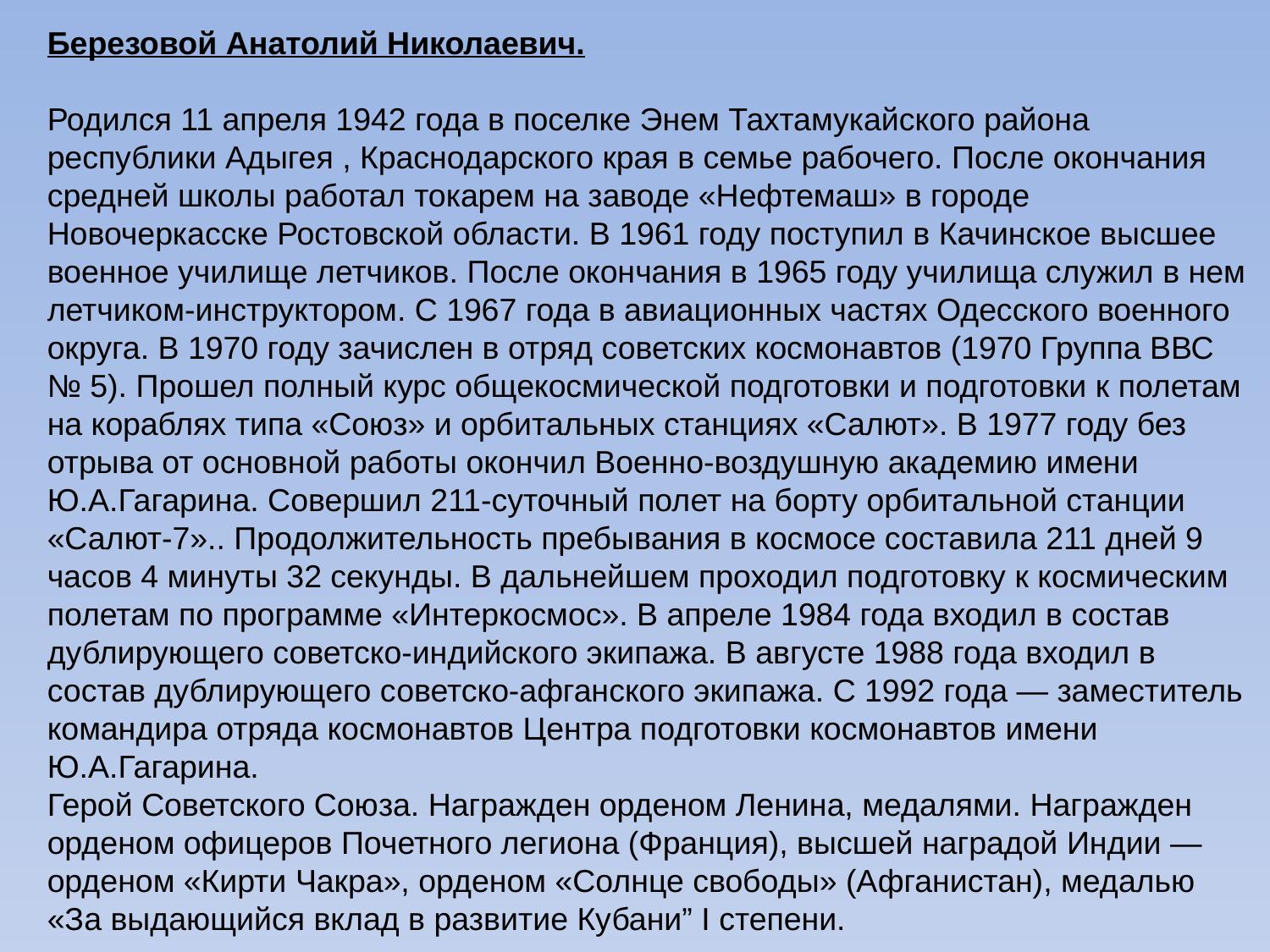

Березовой Анатолий Николаевич.
Родился 11 апреля 1942 года в поселке Энем Тахтамукайского района республики Адыгея , Краснодарского края в семье рабочего. После окончания средней школы работал токарем на заводе «Нефтемаш» в городе Новочеркасске Ростовской области. В 1961 году поступил в Качинское высшее военное училище летчиков. После окончания в 1965 году училища служил в нем летчиком-инструктором. С 1967 года в авиационных частях Одесского военного округа. В 1970 году зачислен в отряд советских космонавтов (1970 Группа ВВС № 5). Прошел полный курс общекосмической подготовки и подготовки к полетам на кораблях типа «Союз» и орбитальных станциях «Салют». В 1977 году без отрыва от основной работы окончил Военно-воздушную академию имени Ю.А.Гагарина. Совершил 211-суточный полет на борту орбитальной станции «Салют-7».. Продолжительность пребывания в космосе составила 211 дней 9 часов 4 минуты 32 секунды. В дальнейшем проходил подготовку к космическим полетам по программе «Интеркосмос». В апреле 1984 года входил в состав дублирующего советско-индийского экипажа. В августе 1988 года входил в состав дублирующего советско-афганского экипажа. С 1992 года — заместитель командира отряда космонавтов Центра подготовки космонавтов имени Ю.А.Гагарина.
Герой Советского Союза. Награжден орденом Ленина, медалями. Награжден орденом офицеров Почетного легиона (Франция), высшей наградой Индии — орденом «Кирти Чакра», орденом «Солнце свободы» (Афганистан), медалью «За выдающийся вклад в развитие Кубани” I степени.